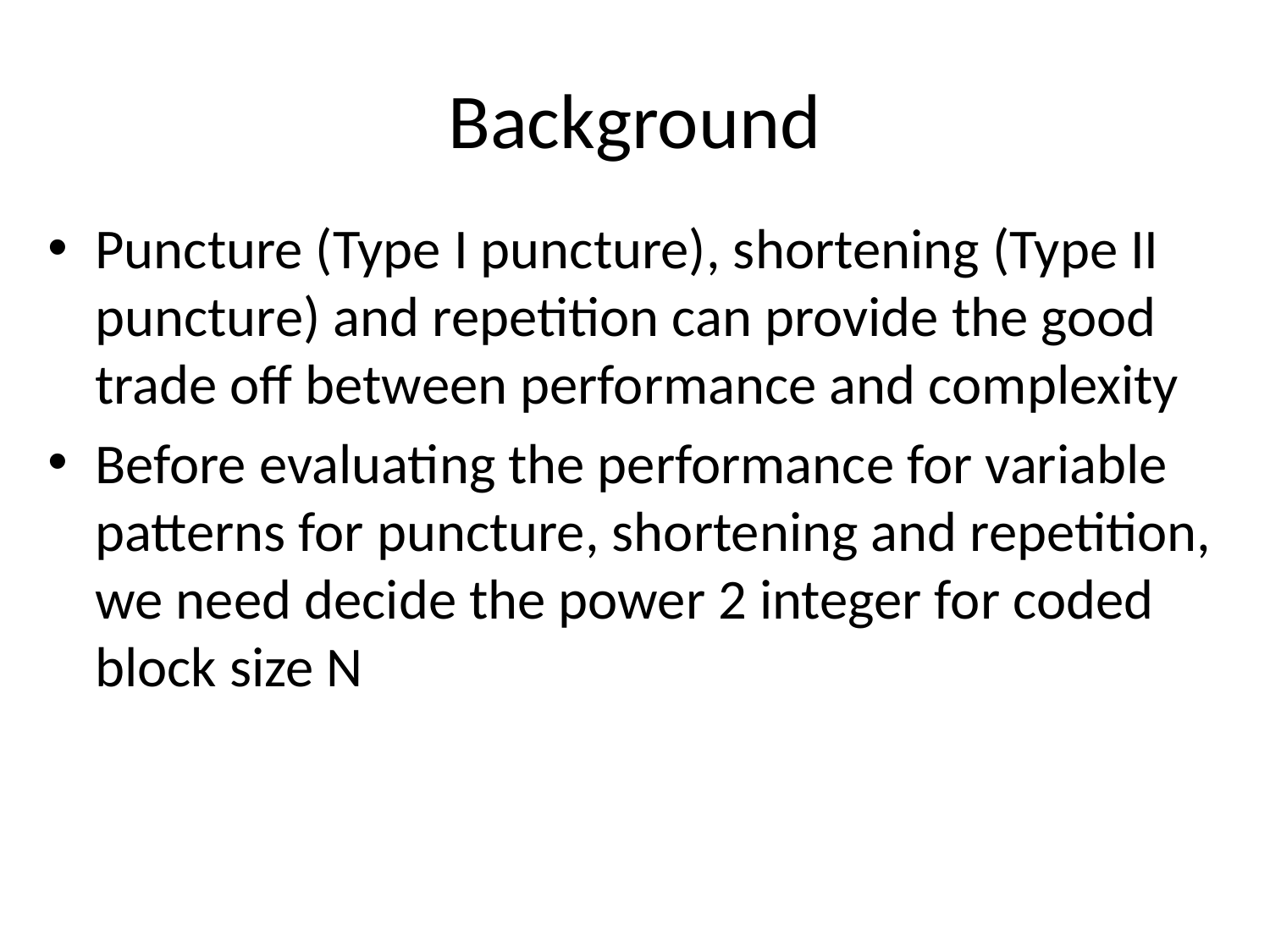

# Background
Puncture (Type I puncture), shortening (Type II puncture) and repetition can provide the good trade off between performance and complexity
Before evaluating the performance for variable patterns for puncture, shortening and repetition, we need decide the power 2 integer for coded block size N